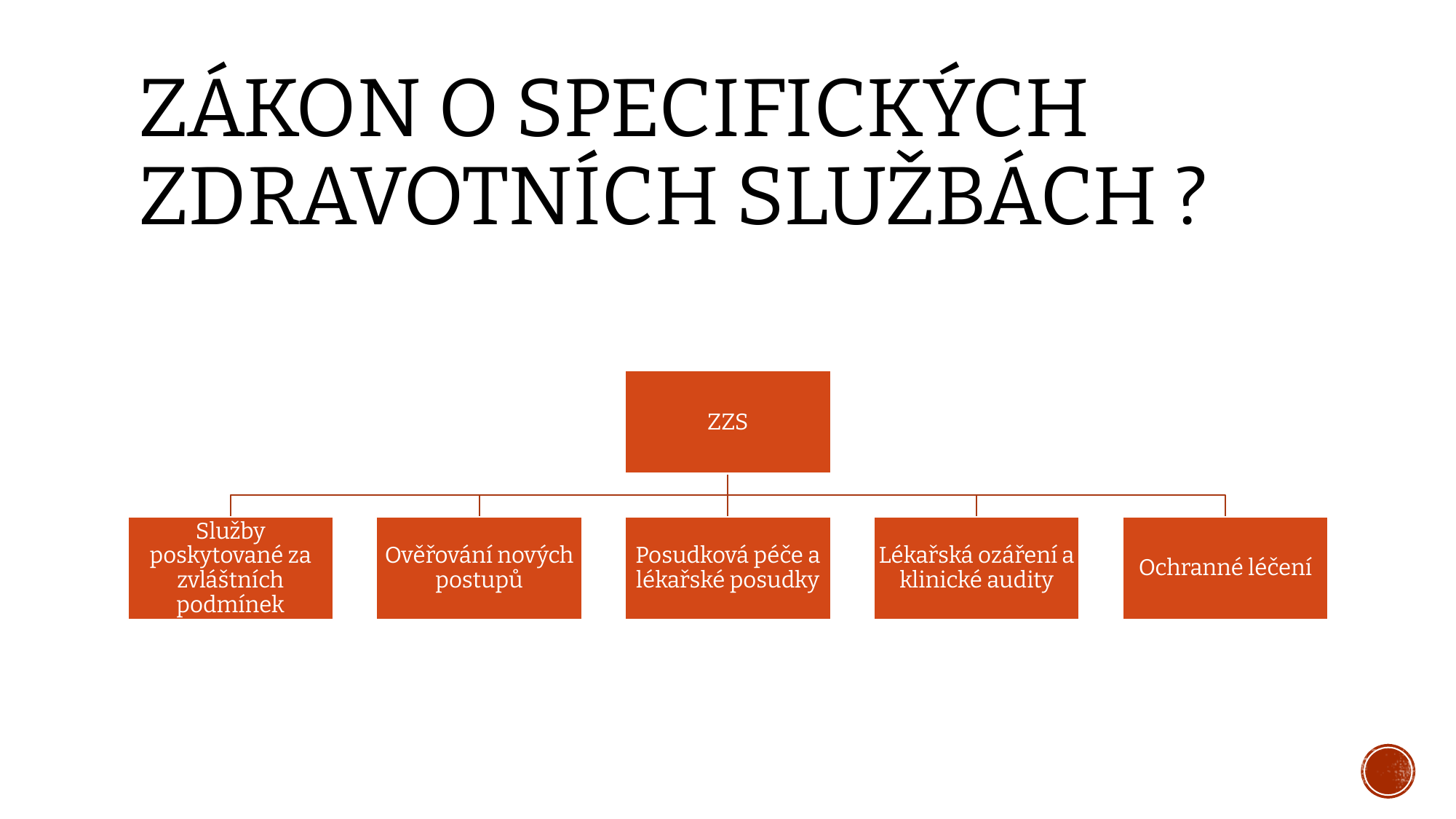

# Zákon o specifických zdravotních službách ?
ZZS
Služby poskytované za zvláštních podmínek
Ověřování nových postupů
Posudková péče a lékařské posudky
Lékařská ozáření a klinické audity
Ochranné léčení